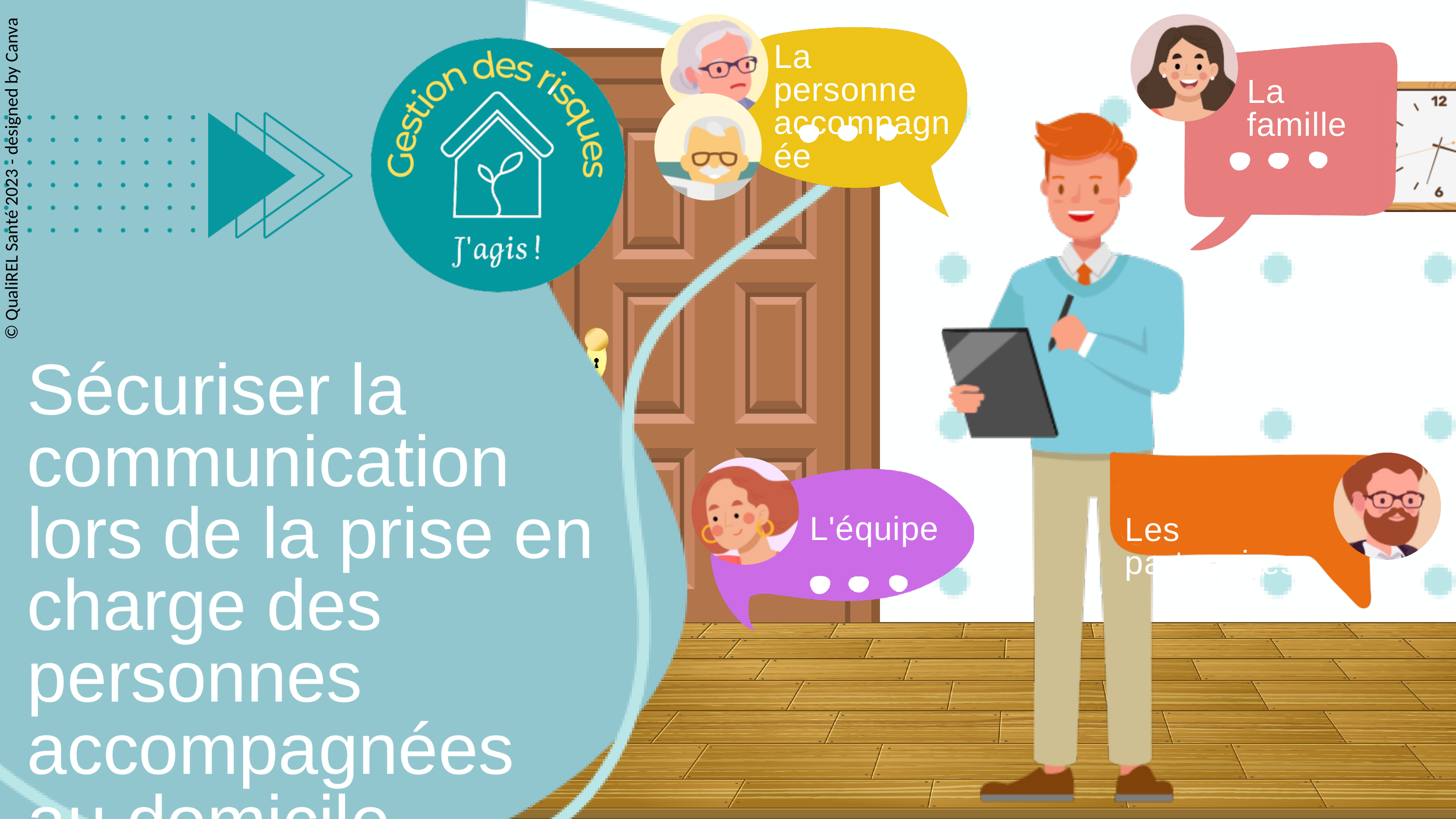

La personne accompagnée

La famille

Les partenaires

L'équipe

© QualiREL Santé 2023 - designed by Canva
Sécuriser la communication lors de la prise en charge des personnes accompagnées au domicile